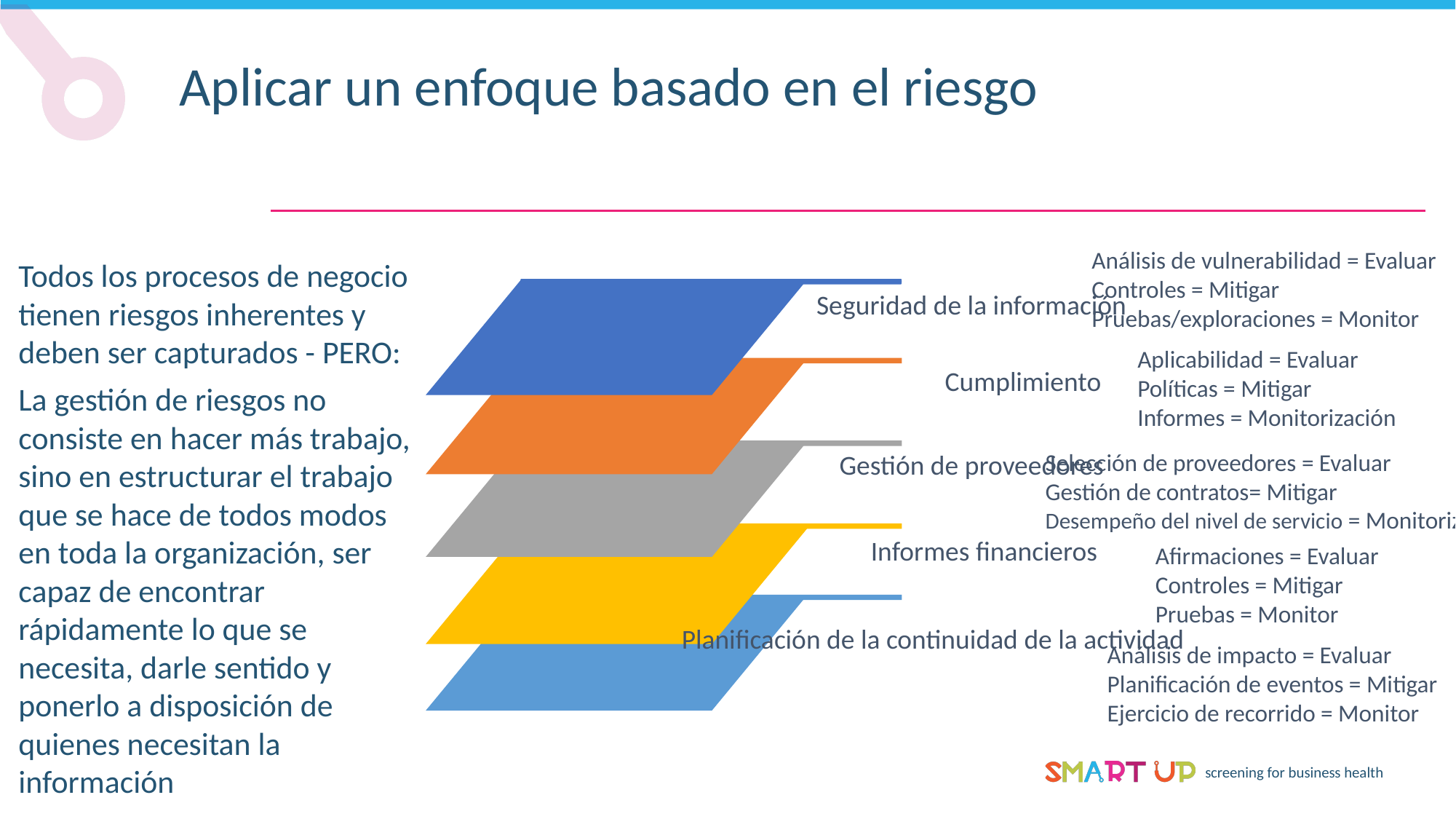

Aplicar un enfoque basado en el riesgo
Análisis de vulnerabilidad = Evaluar
Controles = Mitigar
Pruebas/exploraciones = Monitor
Todos los procesos de negocio tienen riesgos inherentes y deben ser capturados - PERO:
La gestión de riesgos no consiste en hacer más trabajo, sino en estructurar el trabajo que se hace de todos modos en toda la organización, ser capaz de encontrar rápidamente lo que se necesita, darle sentido y ponerlo a disposición de quienes necesitan la información

Seguridad de la información
Aplicabilidad = Evaluar
Políticas = Mitigar
Informes = Monitorización

Cumplimiento

Selección de proveedores = Evaluar
Gestión de contratos= Mitigar
Desempeño del nivel de servicio = Monitorización
Gestión de proveedores

Informes financieros
Afirmaciones = Evaluar
Controles = Mitigar
Pruebas = Monitor

Planificación de la continuidad de la actividad

Análisis de impacto = Evaluar
Planificación de eventos = Mitigar
Ejercicio de recorrido = Monitor